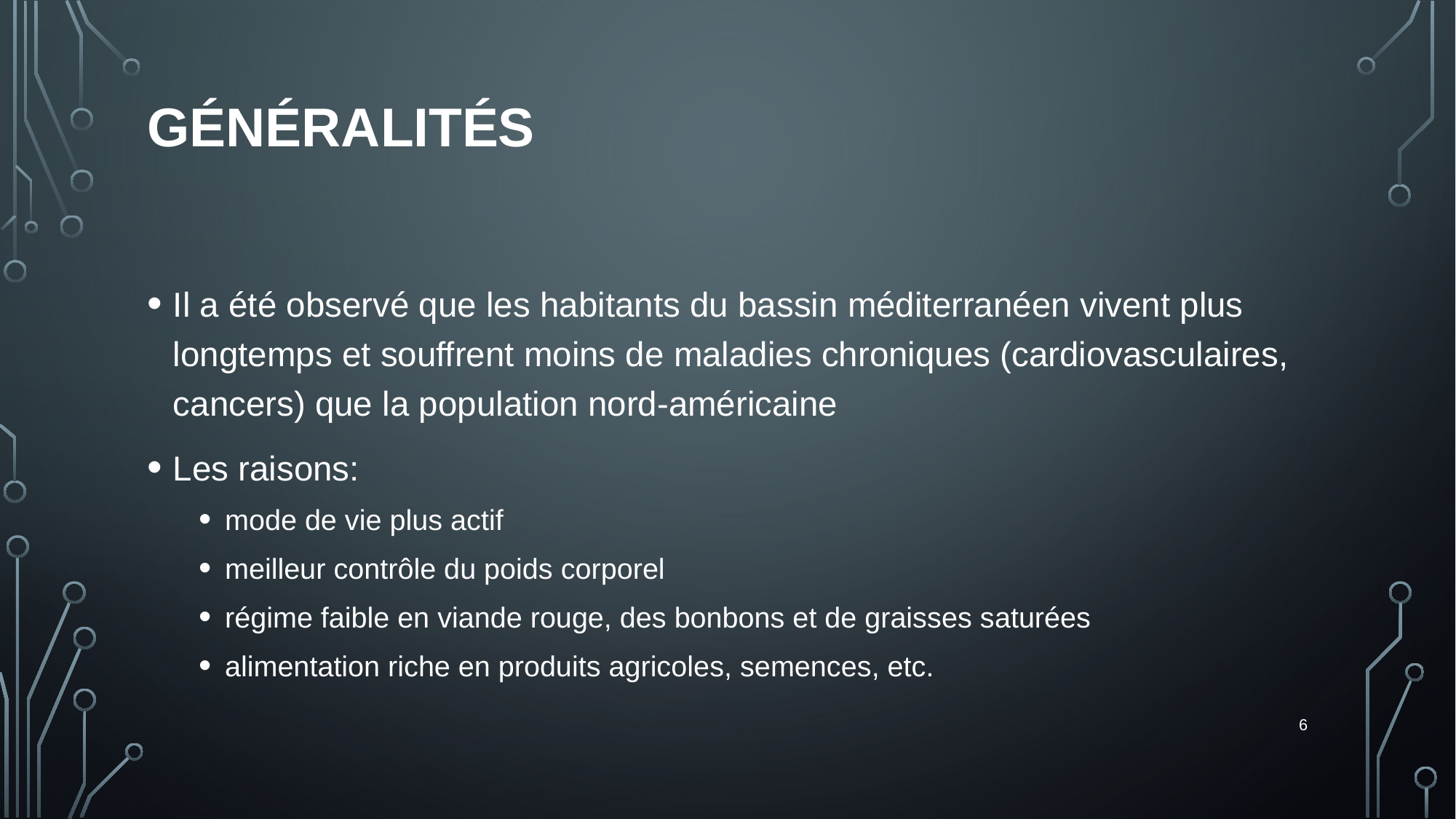

# GÉNÉRALITÉS
Il a été observé que les habitants du bassin méditerranéen vivent plus longtemps et souffrent moins de maladies chroniques (cardiovasculaires, cancers) que la population nord-américaine
Les raisons:
mode de vie plus actif
meilleur contrôle du poids corporel
régime faible en viande rouge, des bonbons et de graisses saturées
alimentation riche en produits agricoles, semences, etc.

6